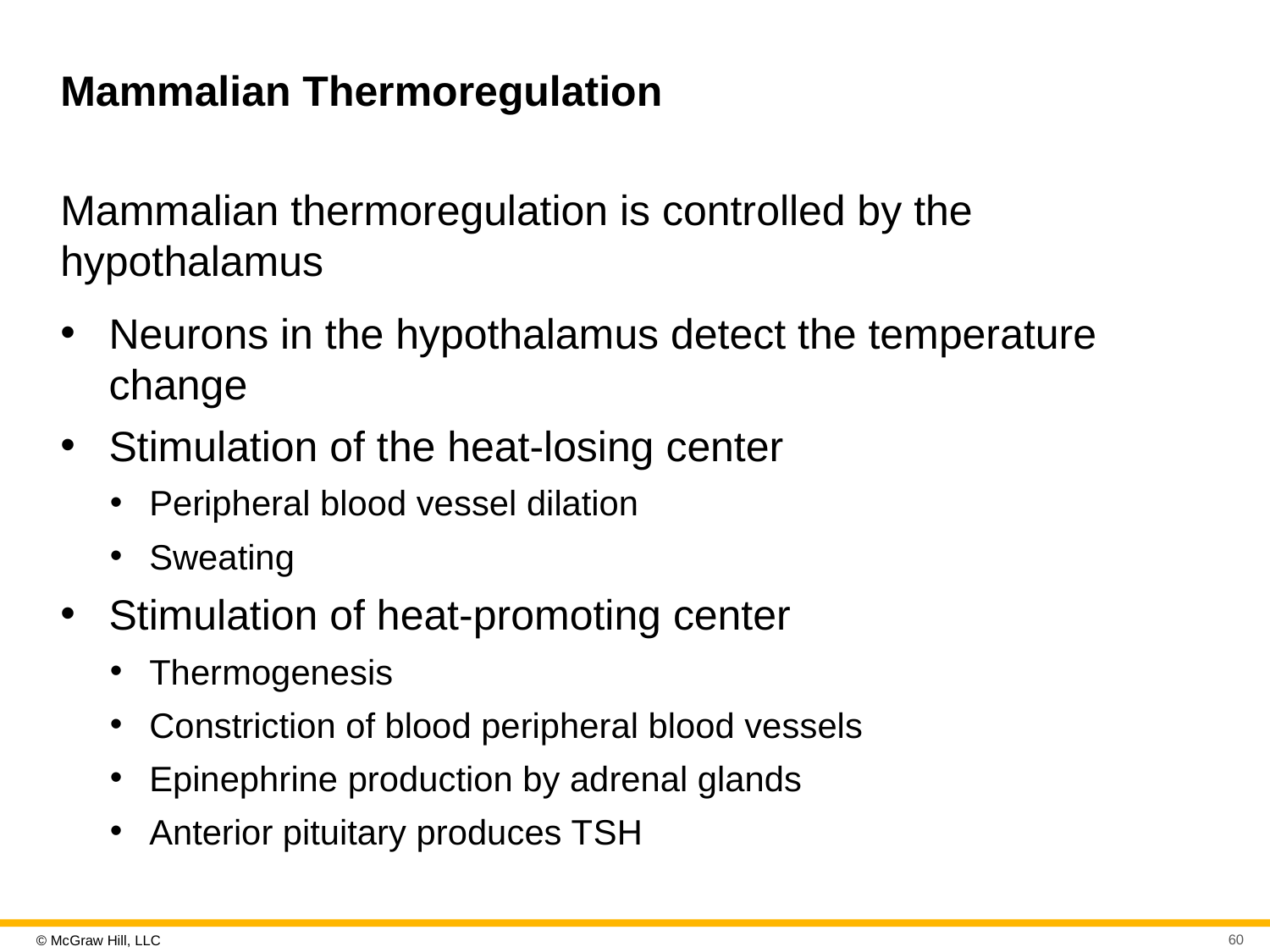

# Mammalian Thermoregulation
Mammalian thermoregulation is controlled by the hypothalamus
Neurons in the hypothalamus detect the temperature change
Stimulation of the heat-losing center
Peripheral blood vessel dilation
Sweating
Stimulation of heat-promoting center
Thermogenesis
Constriction of blood peripheral blood vessels
Epinephrine production by adrenal glands
Anterior pituitary produces T S H
60